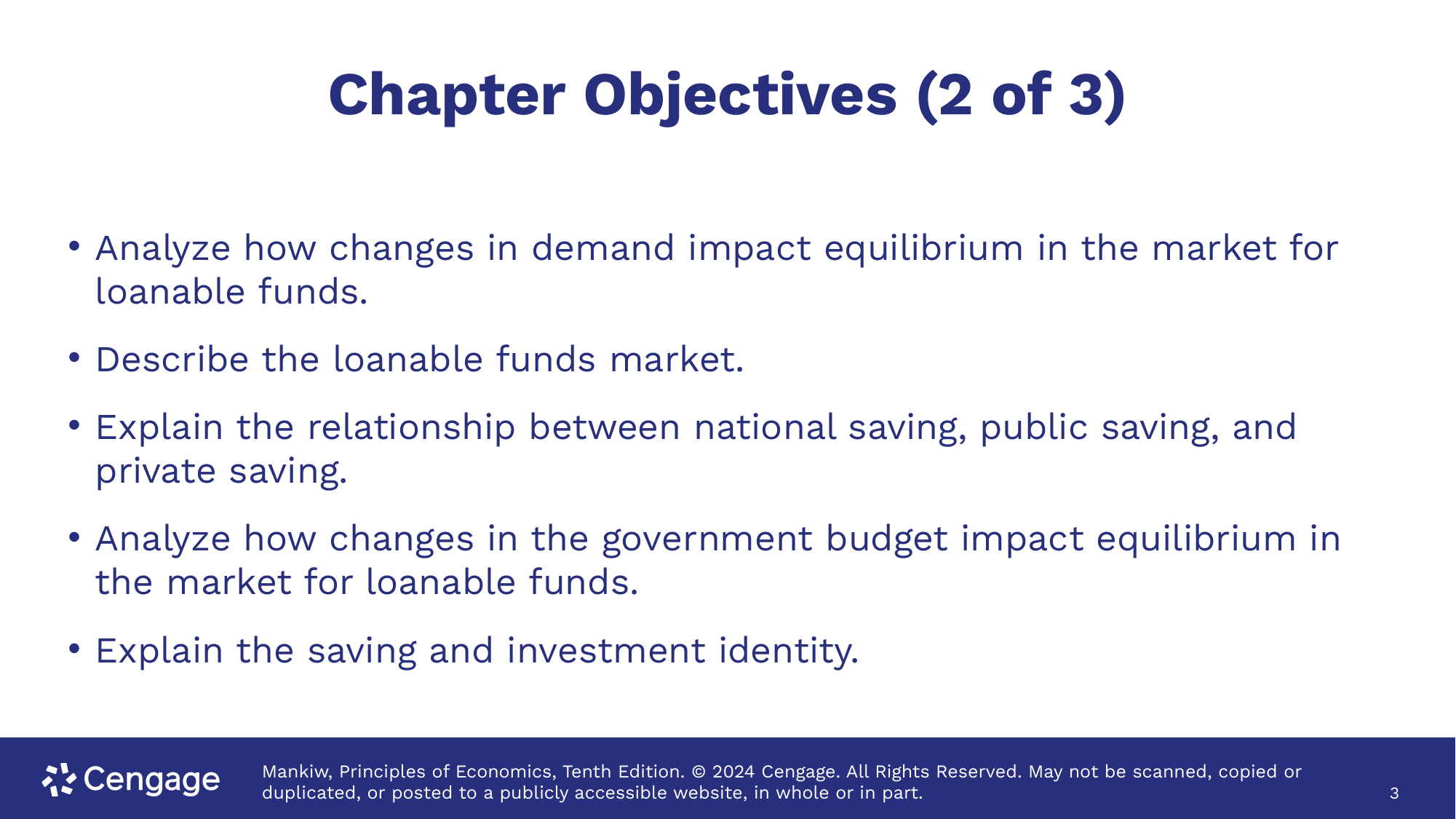

# Chapter Objectives (2 of 3)
Analyze how changes in demand impact equilibrium in the market for loanable funds.
Describe the loanable funds market.
Explain the relationship between national saving, public saving, and private saving.
Analyze how changes in the government budget impact equilibrium in the market for loanable funds.
Explain the saving and investment identity.